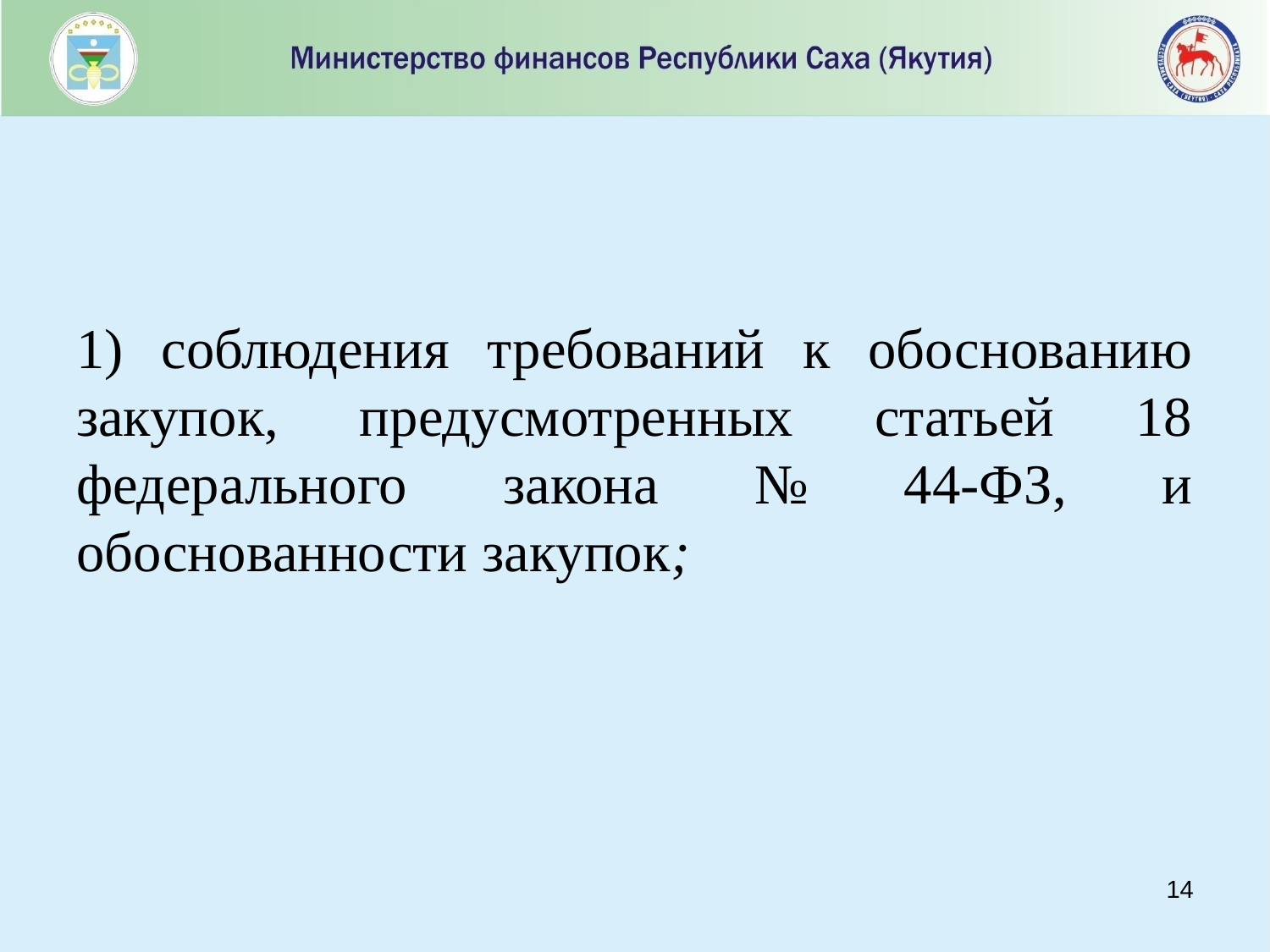

#
1) соблюдения требований к обоснованию закупок, предусмотренных статьей 18 федерального закона № 44-ФЗ, и обоснованности закупок;

14